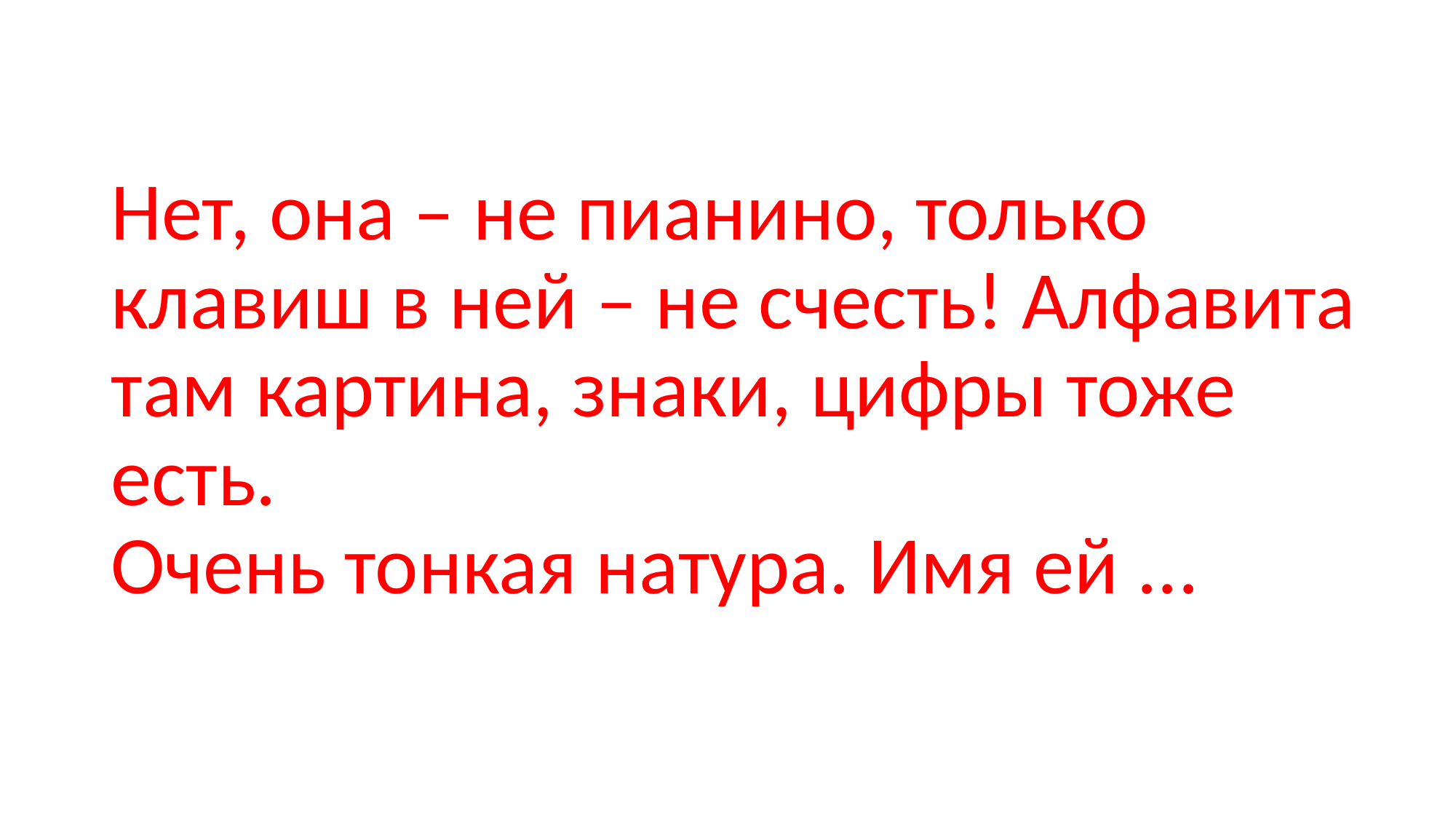

# Нет, она – не пианино, только клавиш в ней – не счесть! Алфавита там картина, знаки, цифры тоже есть. Очень тонкая натура. Имя ей ...